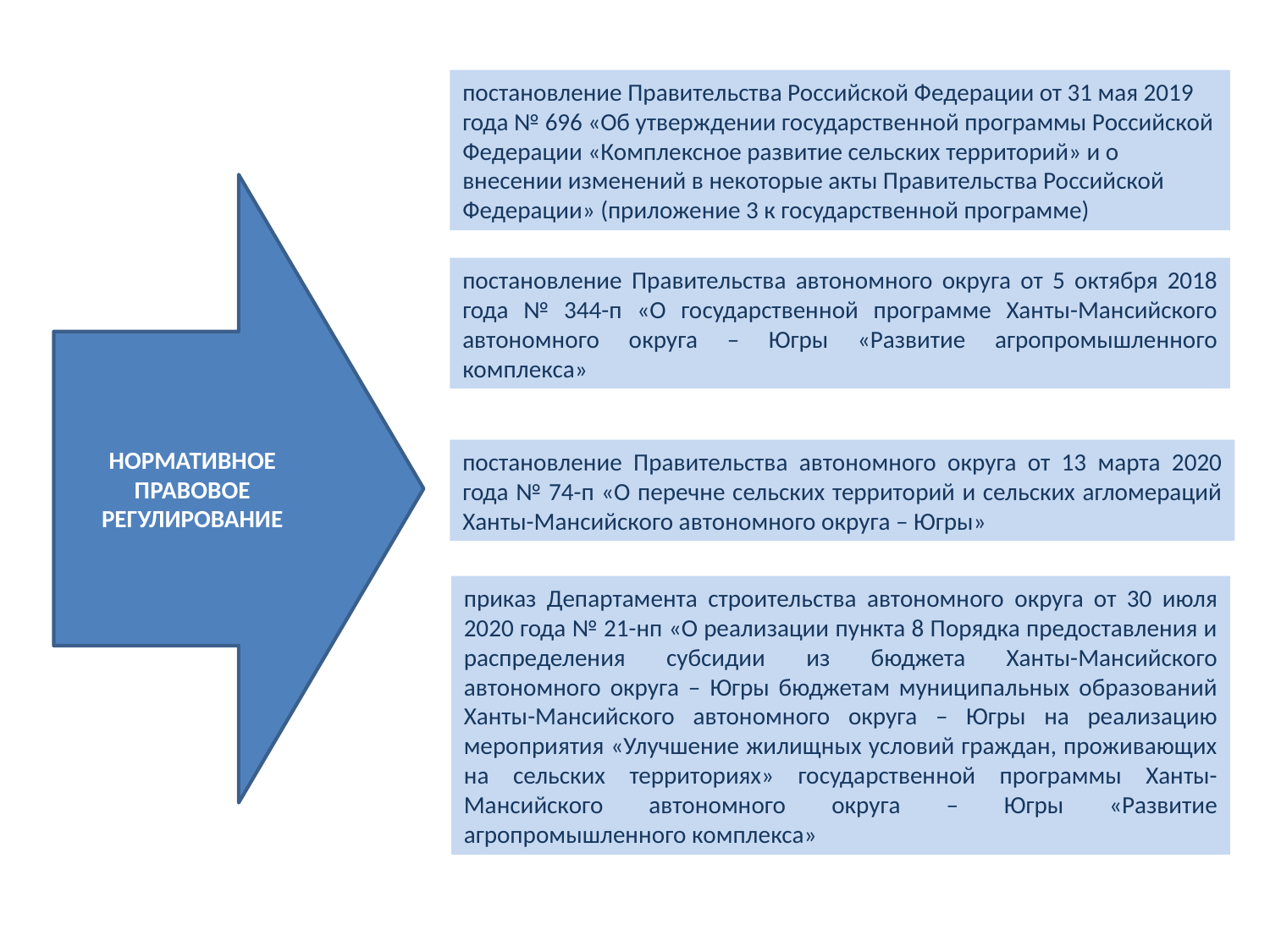

постановление Правительства Российской Федерации от 31 мая 2019 года № 696 «Об утверждении государственной программы Российской Федерации «Комплексное развитие сельских территорий» и о внесении изменений в некоторые акты Правительства Российской Федерации» (приложение 3 к государственной программе)
НОРМАТИВНОЕ ПРАВОВОЕ РЕГУЛИРОВАНИЕ
постановление Правительства автономного округа от 5 октября 2018 года № 344-п «О государственной программе Ханты-Мансийского автономного округа – Югры «Развитие агропромышленного комплекса»
постановление Правительства автономного округа от 13 марта 2020 года № 74-п «О перечне сельских территорий и сельских агломераций Ханты-Мансийского автономного округа – Югры»
приказ Департамента строительства автономного округа от 30 июля 2020 года № 21-нп «О реализации пункта 8 Порядка предоставления и распределения субсидии из бюджета Ханты-Мансийского автономного округа – Югры бюджетам муниципальных образований Ханты-Мансийского автономного округа – Югры на реализацию мероприятия «Улучшение жилищных условий граждан, проживающих на сельских территориях» государственной программы Ханты-Мансийского автономного округа – Югры «Развитие агропромышленного комплекса»